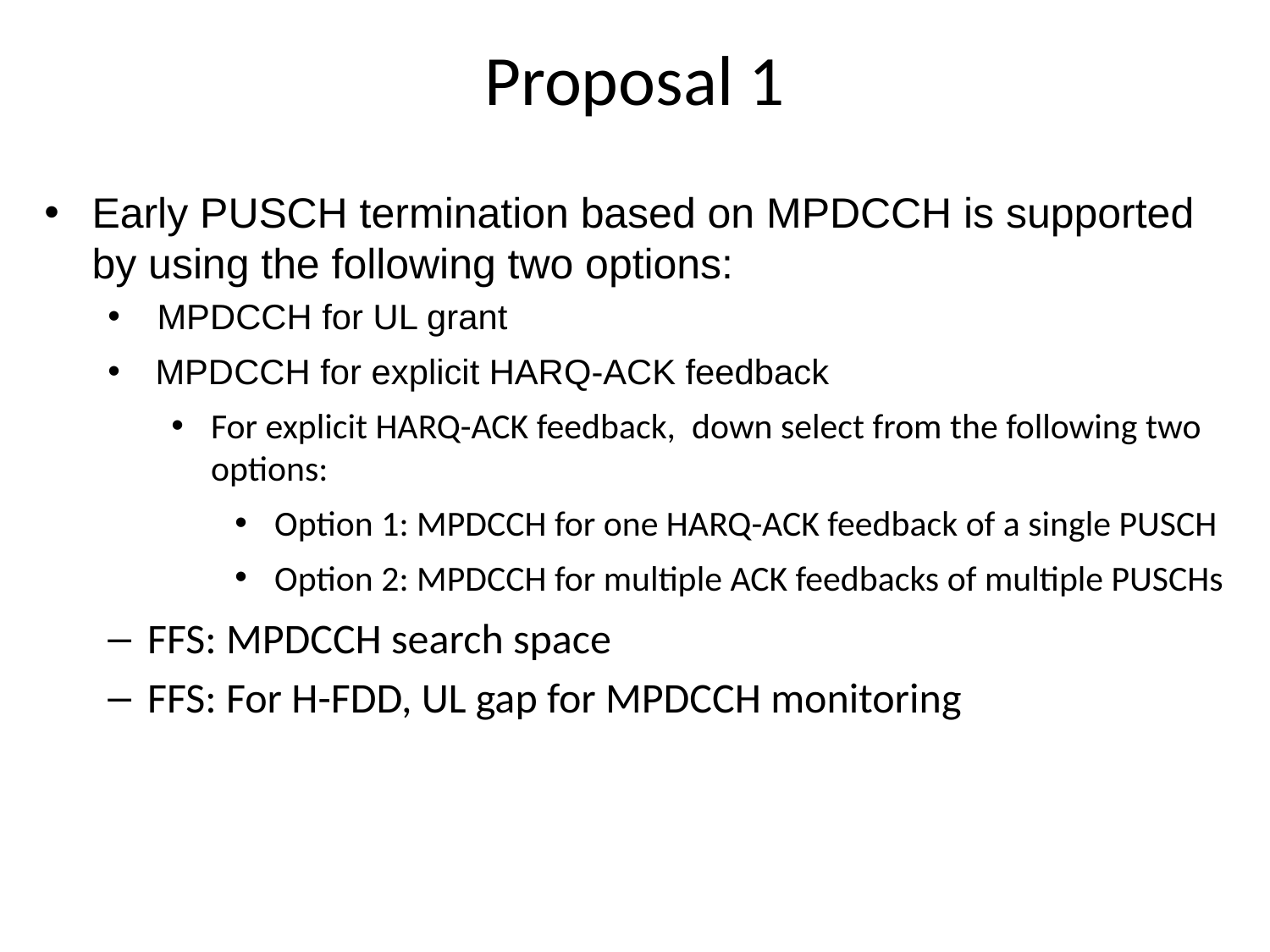

Proposal 1
Early PUSCH termination based on MPDCCH is supported by using the following two options:
 MPDCCH for UL grant
 MPDCCH for explicit HARQ-ACK feedback
For explicit HARQ-ACK feedback,  down select from the following two options:
Option 1: MPDCCH for one HARQ-ACK feedback of a single PUSCH
Option 2: MPDCCH for multiple ACK feedbacks of multiple PUSCHs
FFS: MPDCCH search space
FFS: For H-FDD, UL gap for MPDCCH monitoring